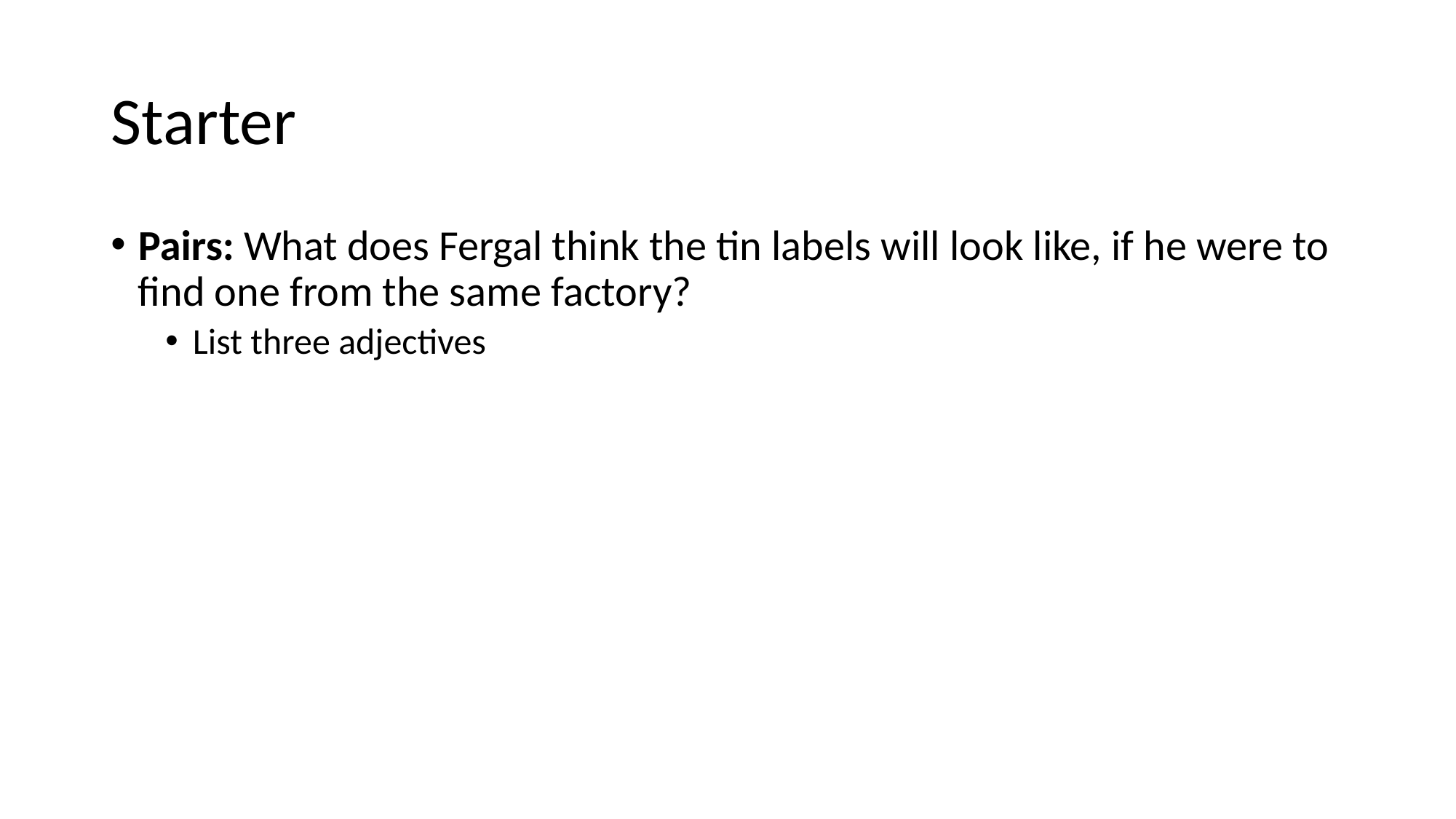

# Starter
Pairs: What does Fergal think the tin labels will look like, if he were to find one from the same factory?
List three adjectives